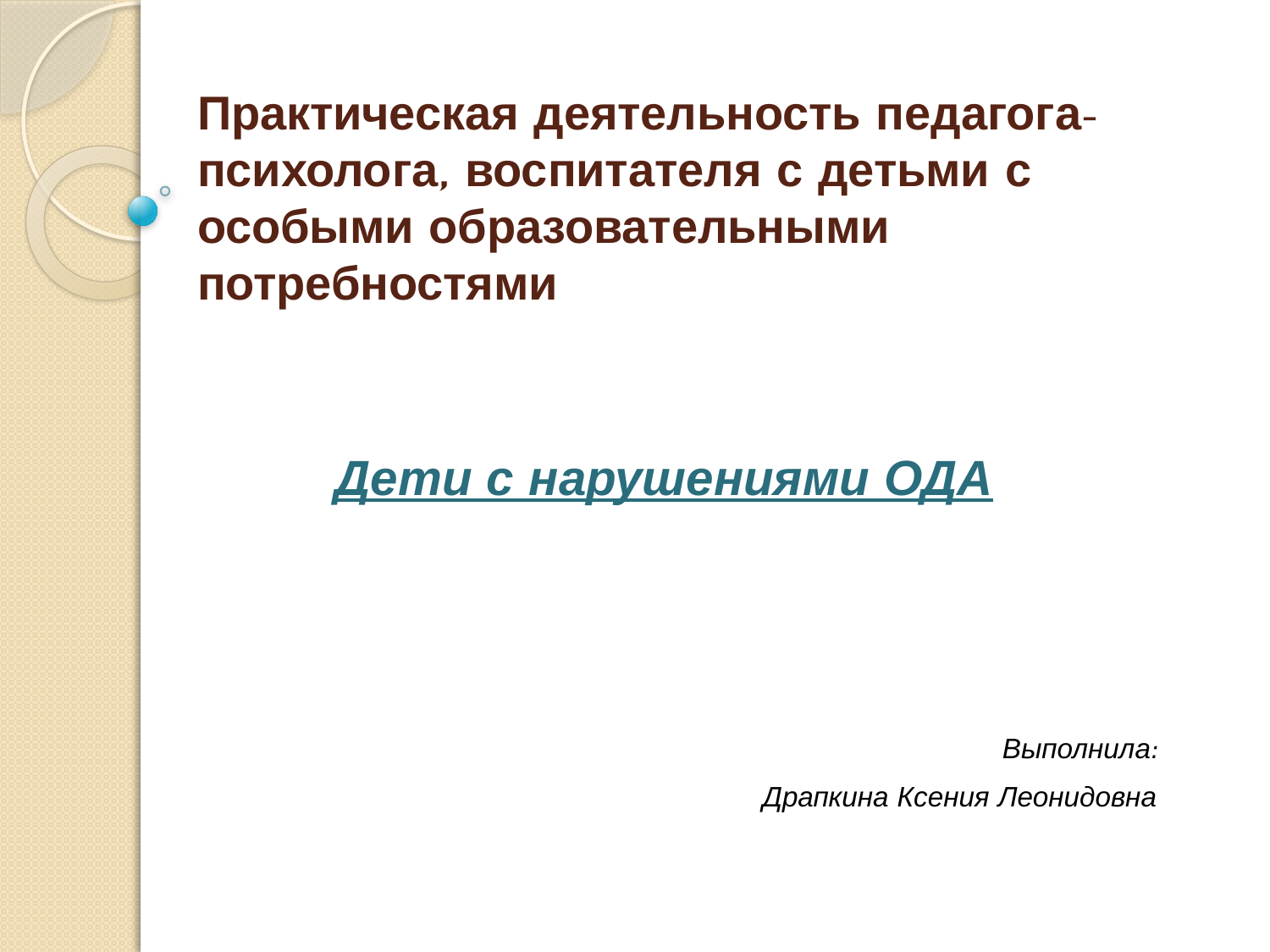

# Практическая деятельность педагога-психолога, воспитателя с детьми с особыми образовательными потребностями
Дети с нарушениями ОДА

   Выполнила:
Драпкина Ксения Леонидовна